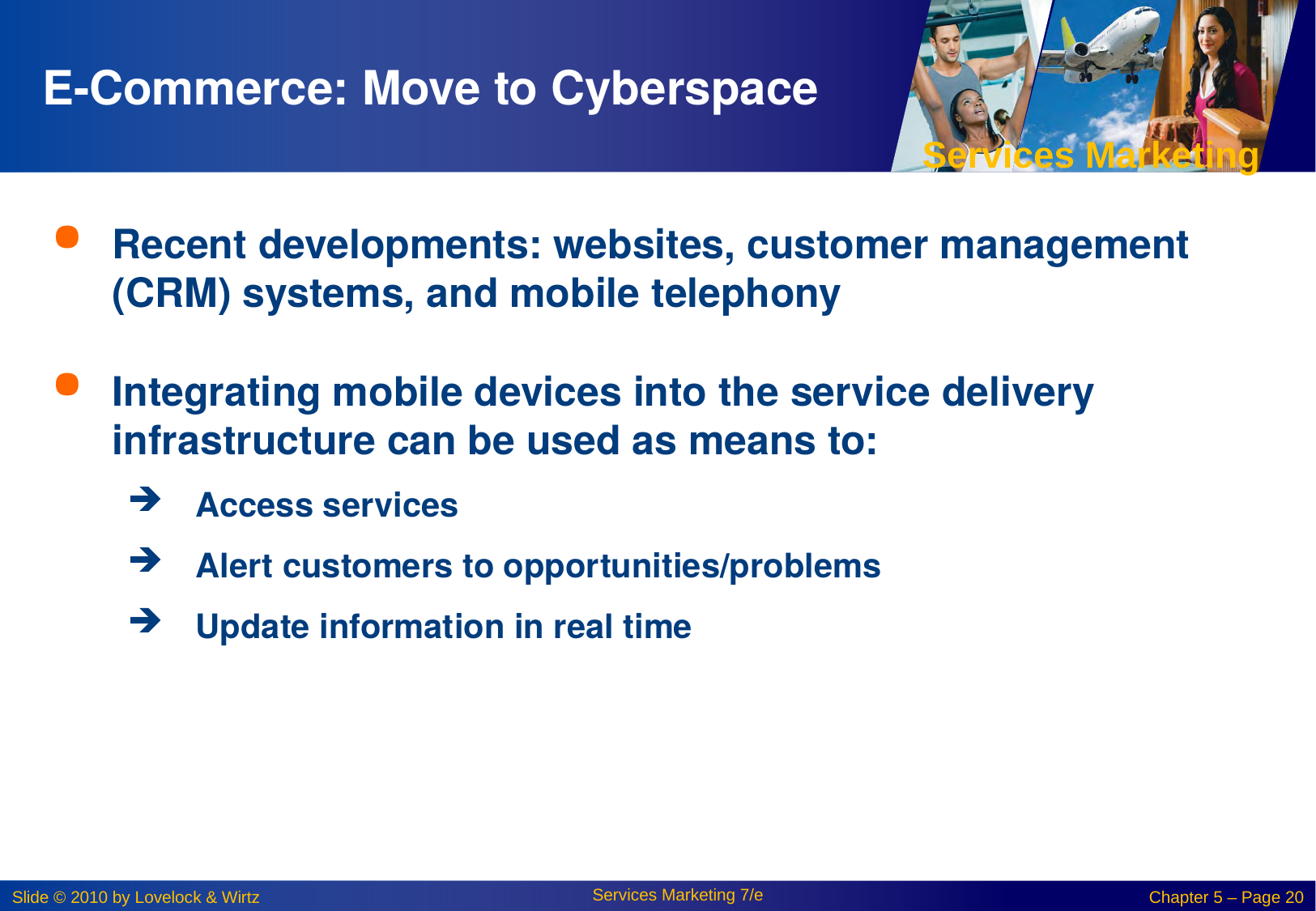

# E-Commerce: Move to Cyberspace
Recent developments: websites, customer management (CRM) systems, and mobile telephony
Integrating mobile devices into the service delivery infrastructure can be used as means to:
Access services
Alert customers to opportunities/problems
Update information in real time